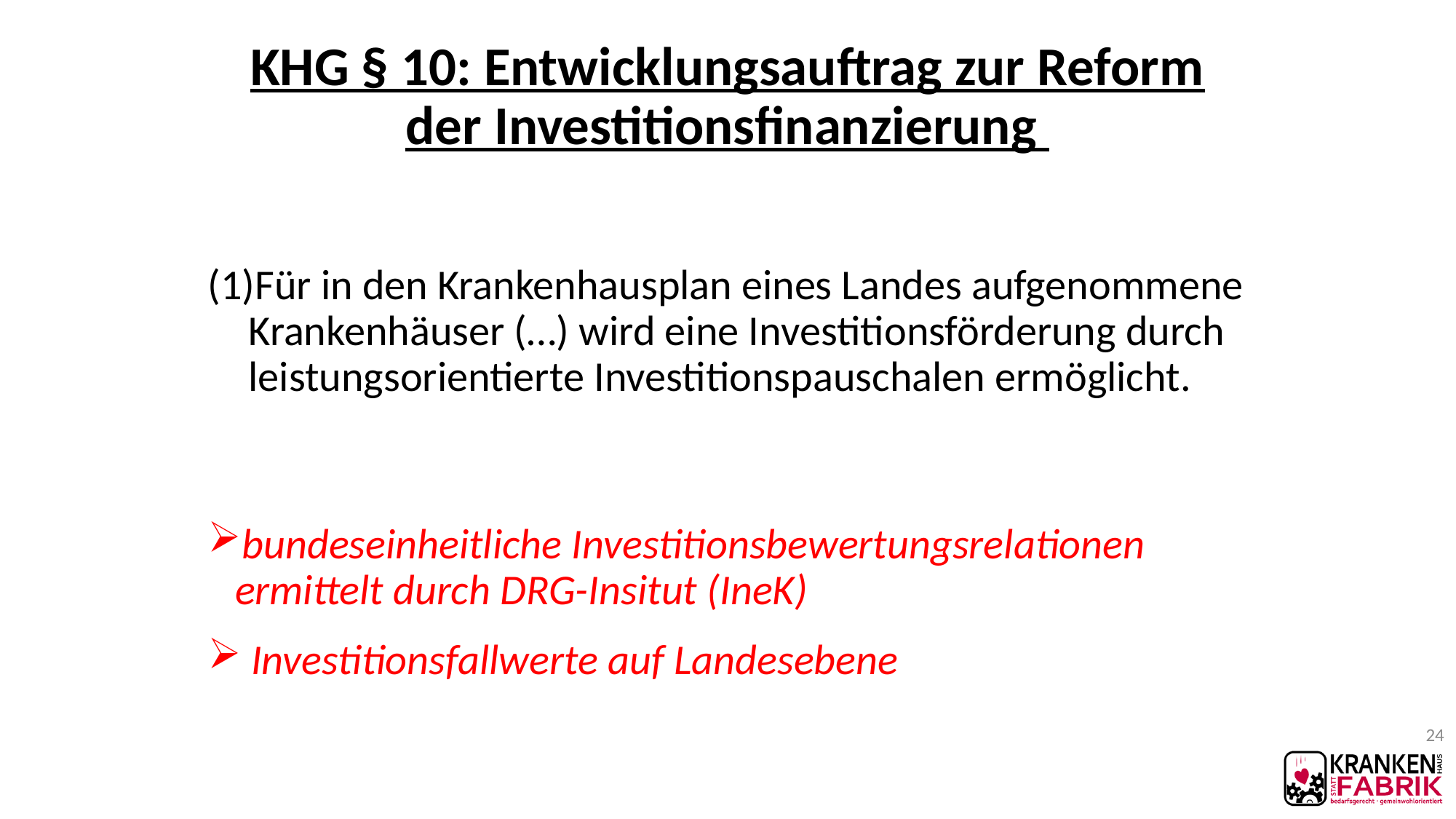

# KHG § 10: Entwicklungsauftrag zur Reform der Investitionsfinanzierung
Für in den Krankenhausplan eines Landes aufgenommene Krankenhäuser (…) wird eine Investitionsförderung durch leistungsorientierte Investitionspauschalen ermöglicht.

bundeseinheitliche Investitionsbewertungsrelationen ermittelt durch DRG-Insitut (IneK)
 Investitionsfallwerte auf Landesebene

24